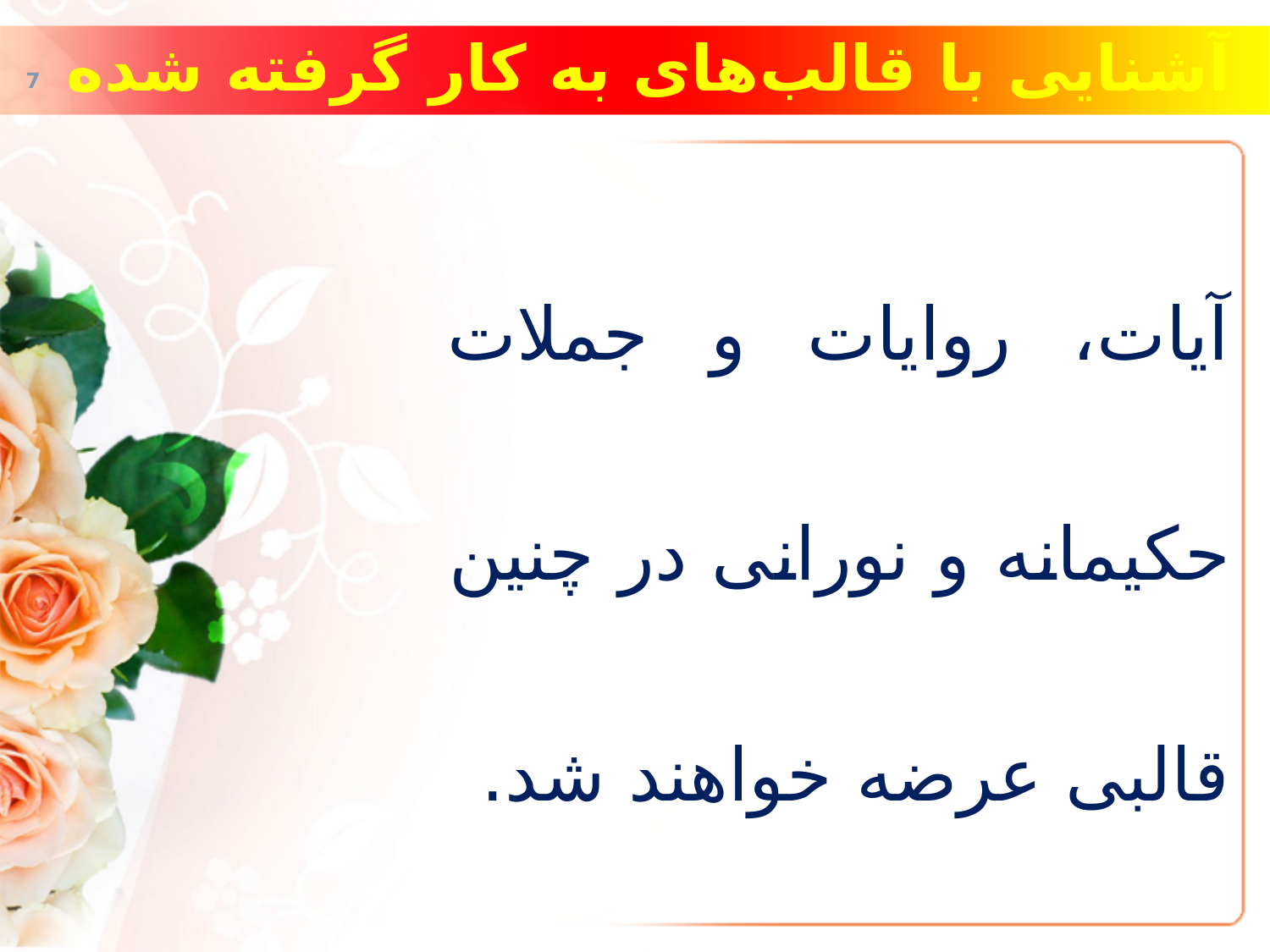

# آشنایی با قالب‌های به کار گرفته شده
آیات، روایات و جملات حکیمانه و نورانی در چنین قالبی عرضه خواهند شد.